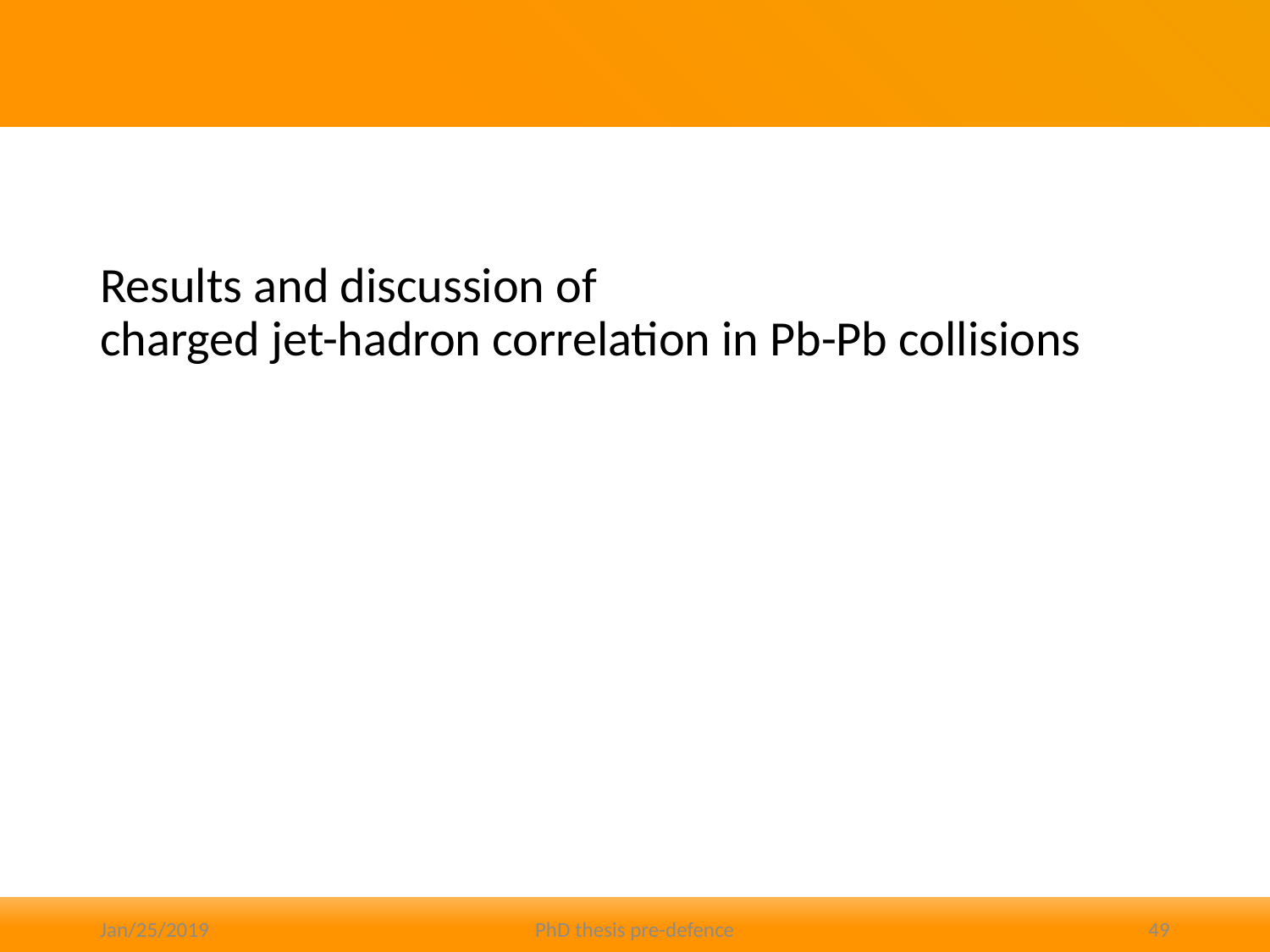

#
Results and discussion of
charged jet-hadron correlation in Pb-Pb collisions
Jan/25/2019
PhD thesis pre-defence
49